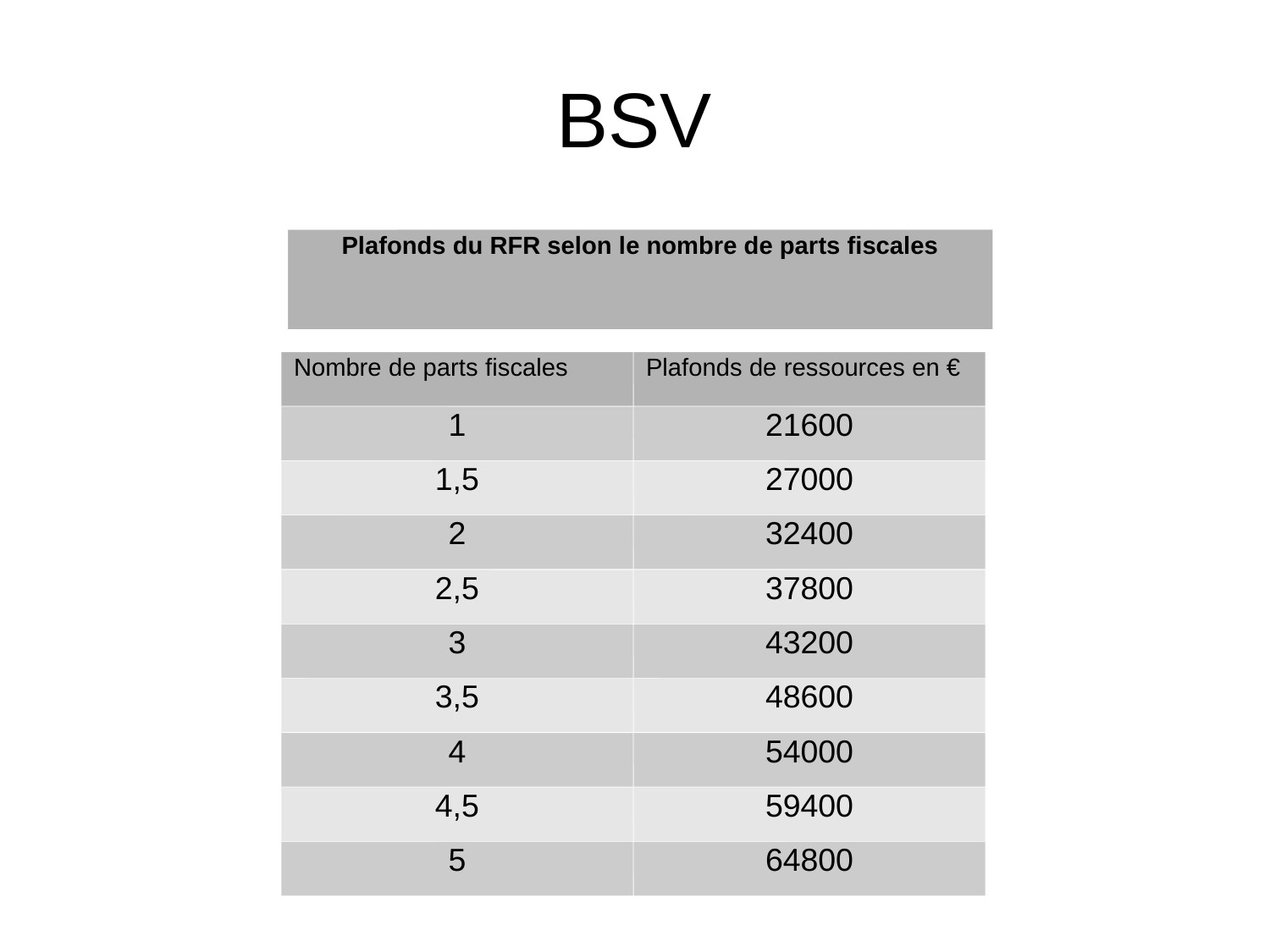

# BSV
Plafonds du RFR selon le nombre de parts fiscales

Nombre de parts fiscales

Plafonds de ressources en €

1

21600

1,5

27000

2

32400

2,5

37800

3

43200

3,5

48600

4

54000

4,5

59400

5

64800